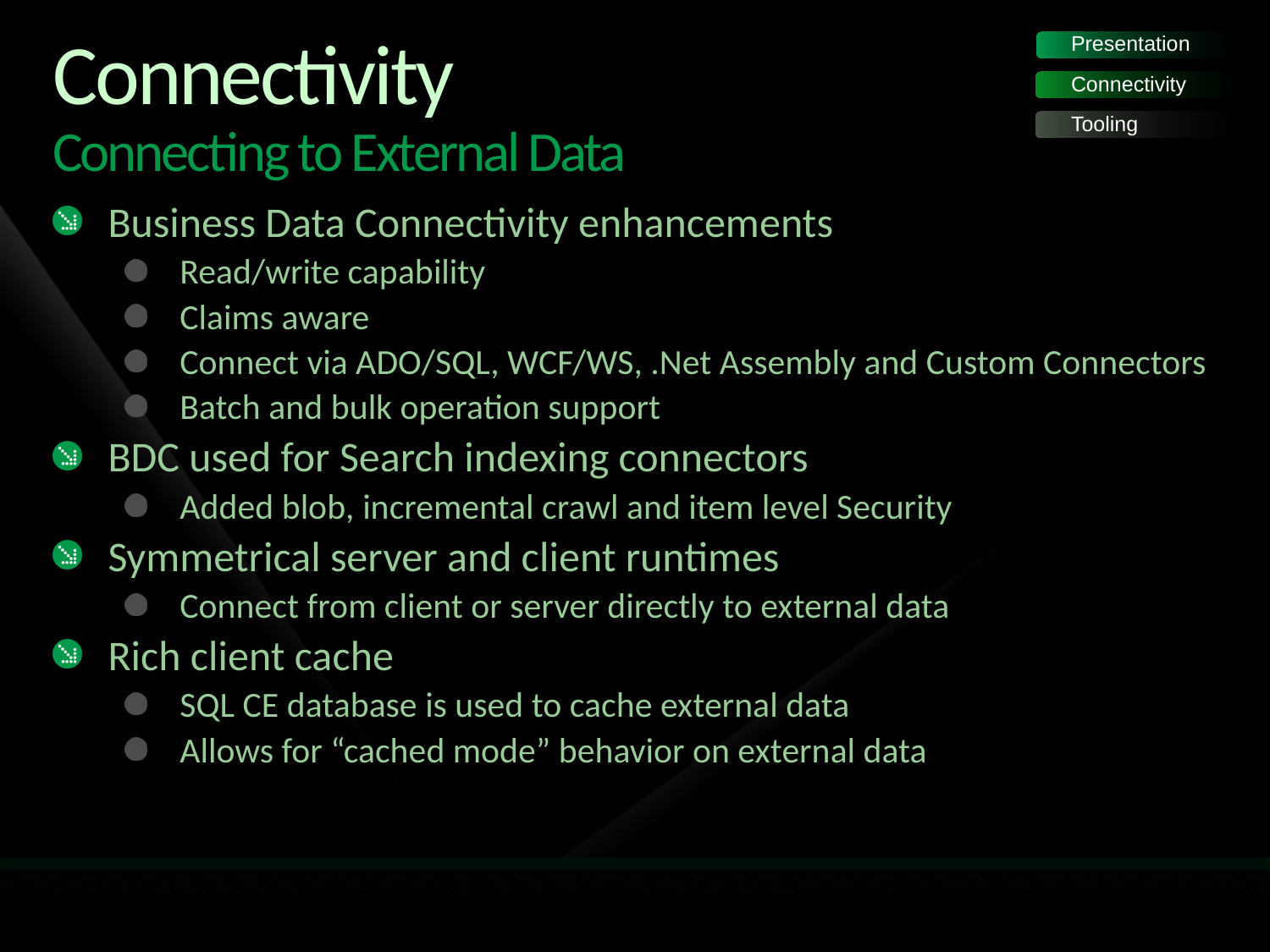

# Connectivity Connecting to External Data

Presentation

Connectivity

Tooling
Business Data Connectivity enhancements
Read/write capability
Claims aware
Connect via ADO/SQL, WCF/WS, .Net Assembly and Custom Connectors
Batch and bulk operation support
BDC used for Search indexing connectors
Added blob, incremental crawl and item level Security
Symmetrical server and client runtimes
Connect from client or server directly to external data
Rich client cache
SQL CE database is used to cache external data
Allows for “cached mode” behavior on external data